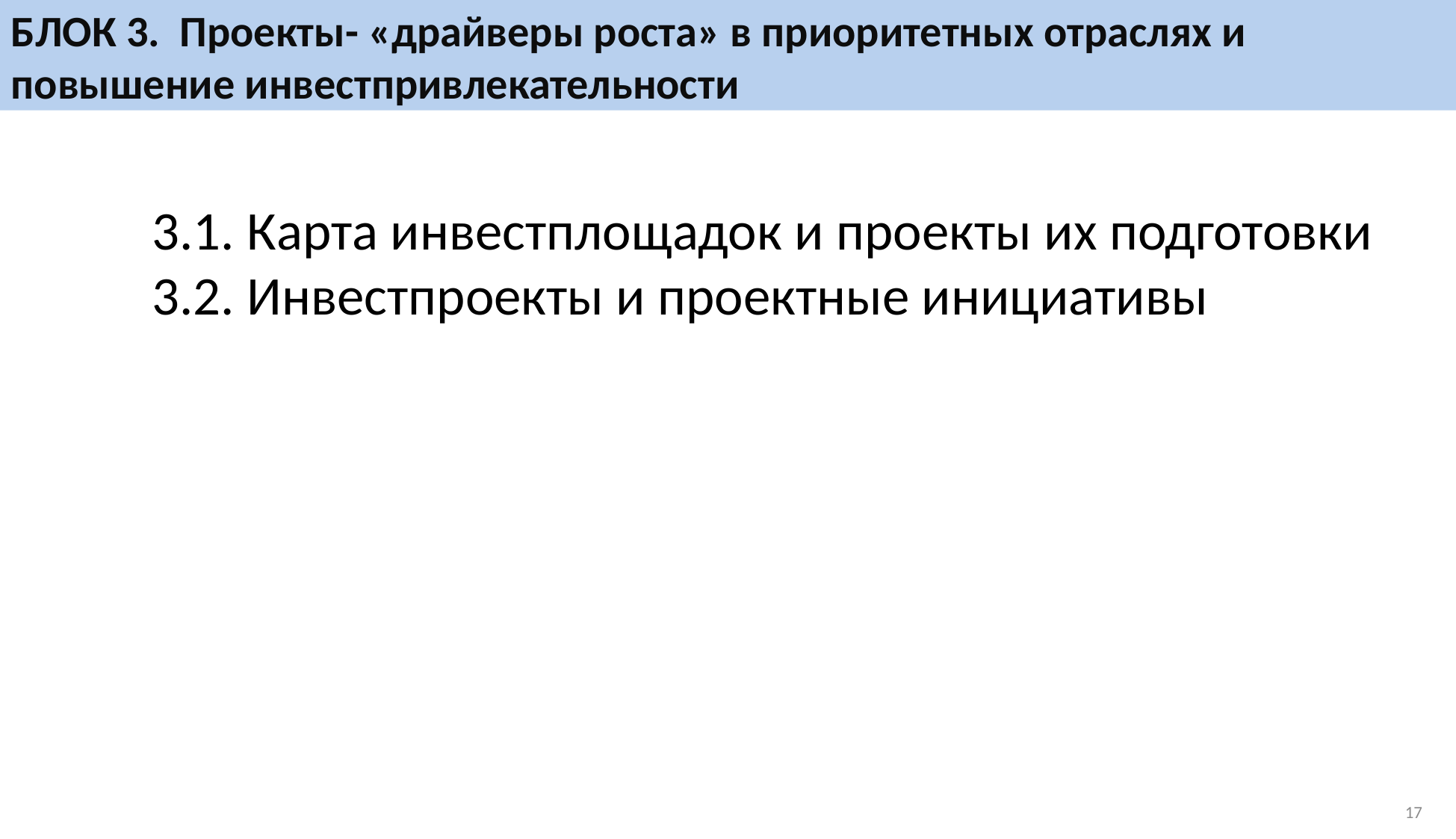

БЛОК 3.  Проекты- «драйверы роста» в приоритетных отраслях и повышение инвестпривлекательности
3.1. Карта инвестплощадок и проекты их подготовки
3.2. Инвестпроекты и проектные инициативы
17